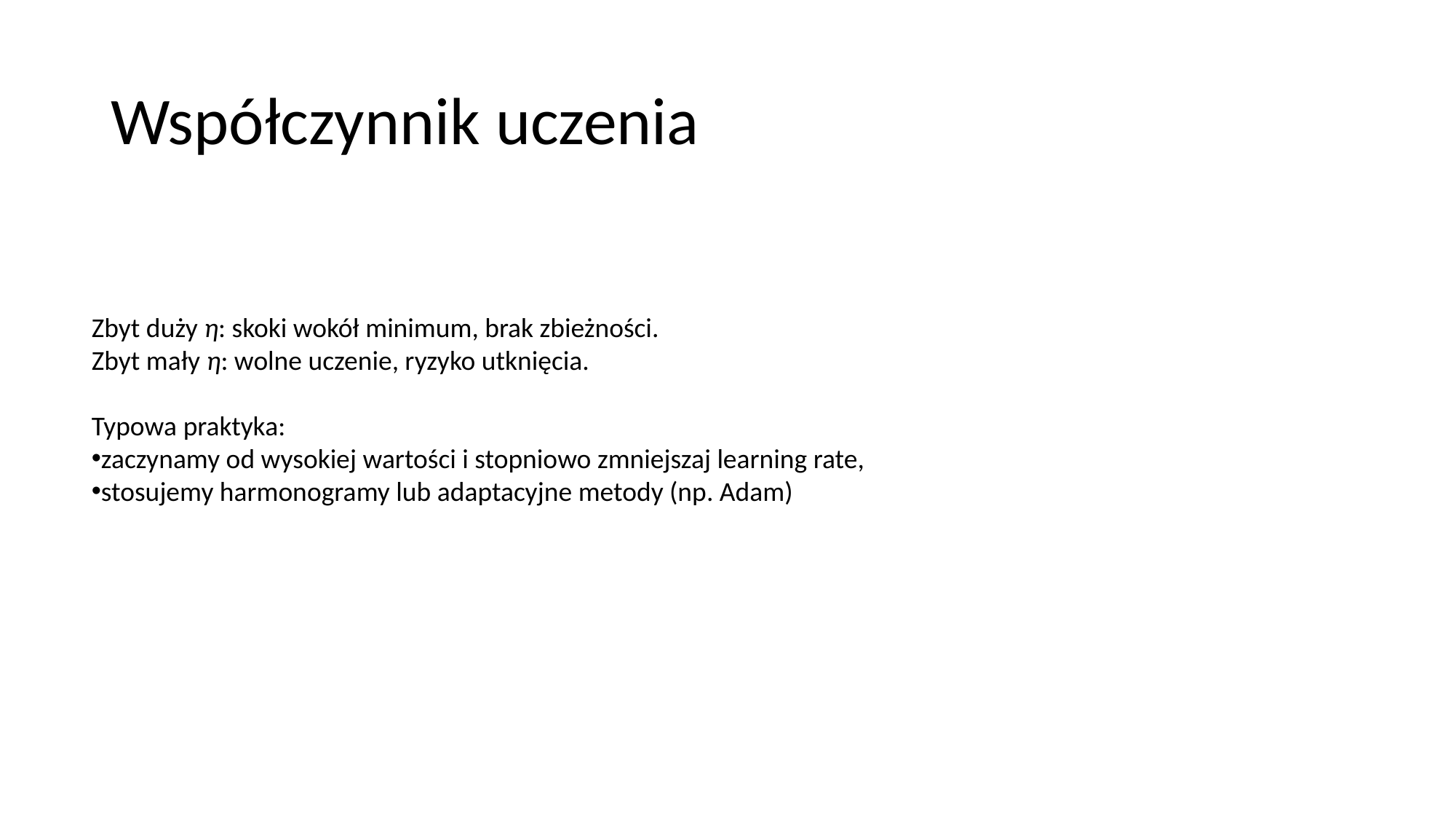

# Współczynnik uczenia
Zbyt duży η: skoki wokół minimum, brak zbieżności.
Zbyt mały η: wolne uczenie, ryzyko utknięcia.

Typowa praktyka:
zaczynamy od wysokiej wartości i stopniowo zmniejszaj learning rate,
stosujemy harmonogramy lub adaptacyjne metody (np. Adam)